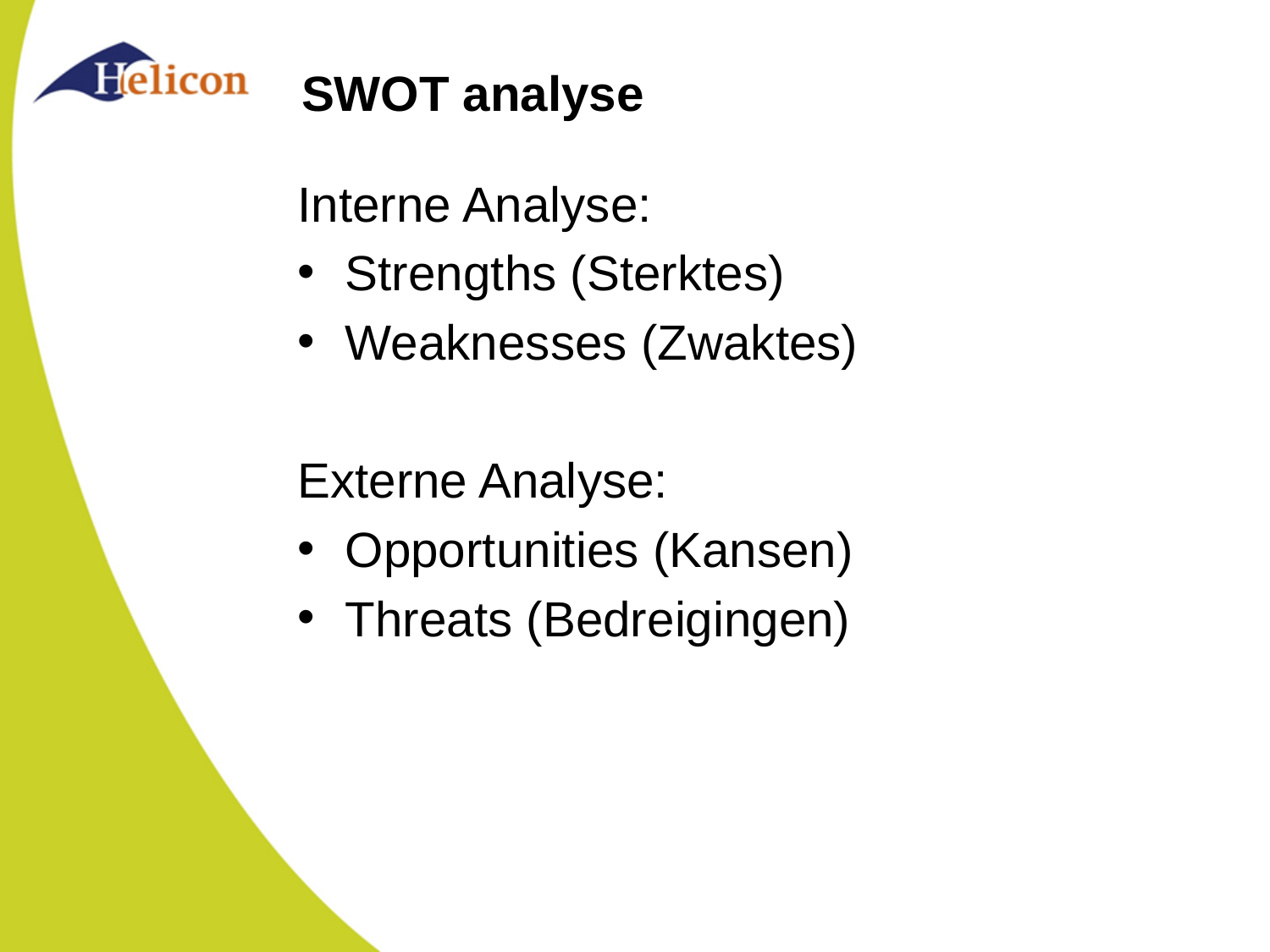

# SWOT analyse
Interne Analyse:
Strengths (Sterktes)
Weaknesses (Zwaktes)

Externe Analyse:
Opportunities (Kansen)
Threats (Bedreigingen)